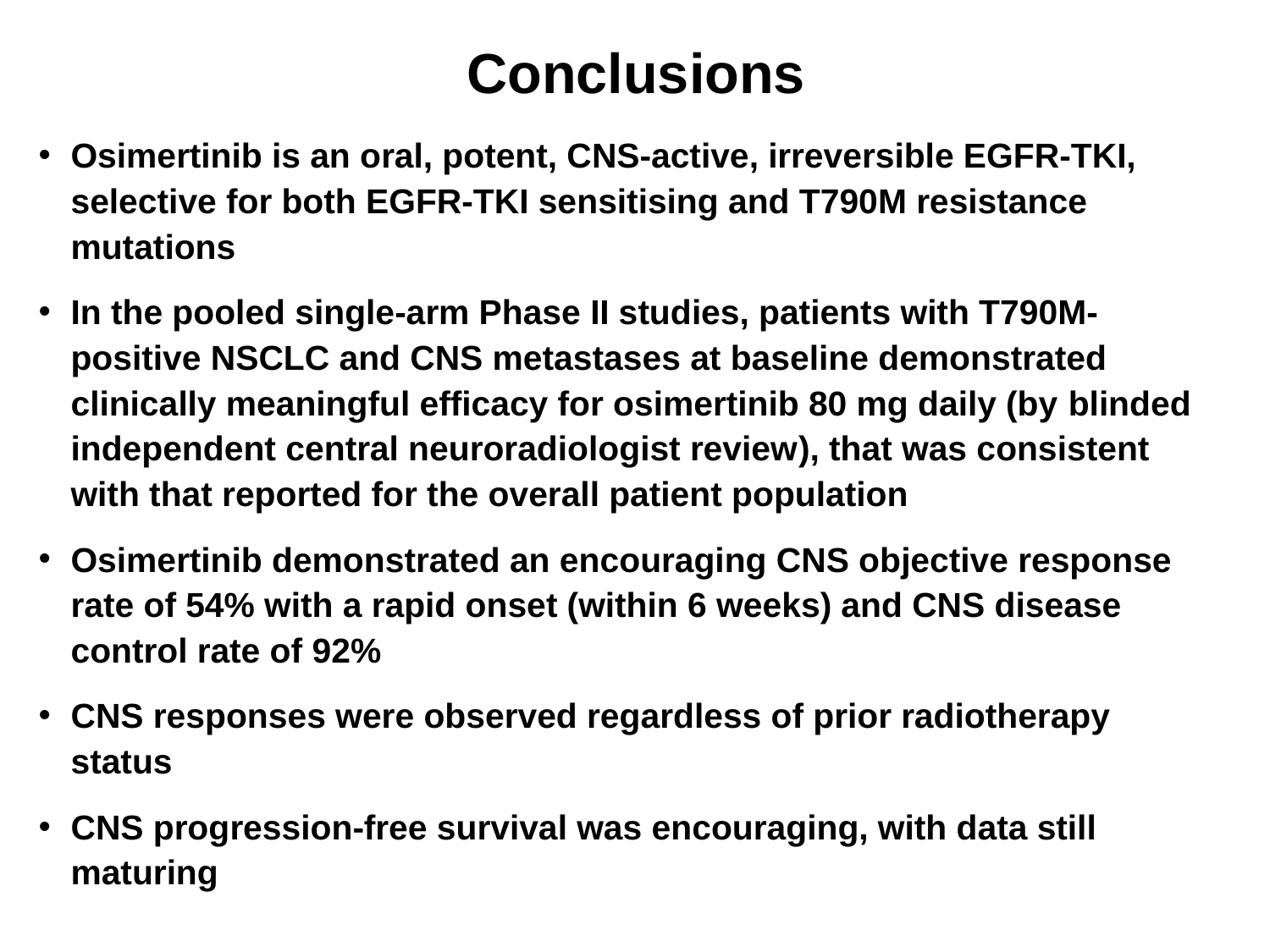

# Conclusions
Osimertinib is an oral, potent, CNS‑active, irreversible EGFR-TKI, selective for both EGFR-TKI sensitising and T790M resistance mutations
In the pooled single-arm Phase II studies, patients with T790M-positive NSCLC and CNS metastases at baseline demonstrated clinically meaningful efficacy for osimertinib 80 mg daily (by blinded independent central neuroradiologist review), that was consistent with that reported for the overall patient population
Osimertinib demonstrated an encouraging CNS objective response rate of 54% with a rapid onset (within 6 weeks) and CNS disease control rate of 92%
CNS responses were observed regardless of prior radiotherapy status
CNS progression-free survival was encouraging, with data still maturing